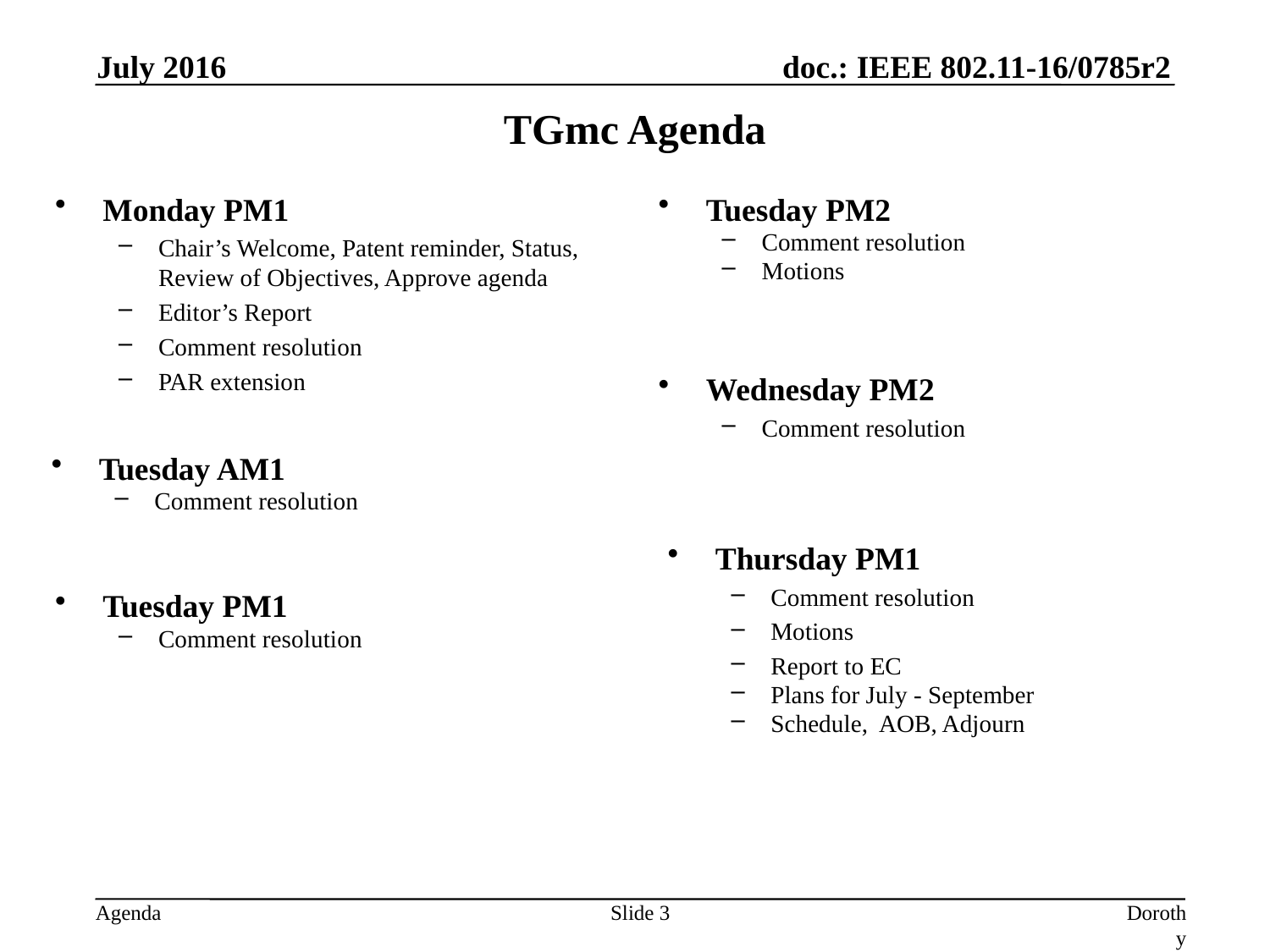

July 2016
# TGmc Agenda
Monday PM1
Chair’s Welcome, Patent reminder, Status, Review of Objectives, Approve agenda
Editor’s Report
Comment resolution
PAR extension
Tuesday PM2
Comment resolution
Motions
Wednesday PM2
Comment resolution

Tuesday AM1
Comment resolution
Thursday PM1
Comment resolution
Motions
Report to EC
Plans for July - September
Schedule,  AOB, Adjourn

Tuesday PM1
Comment resolution
Slide 3
Dorothy Stanley, HP Enterprise